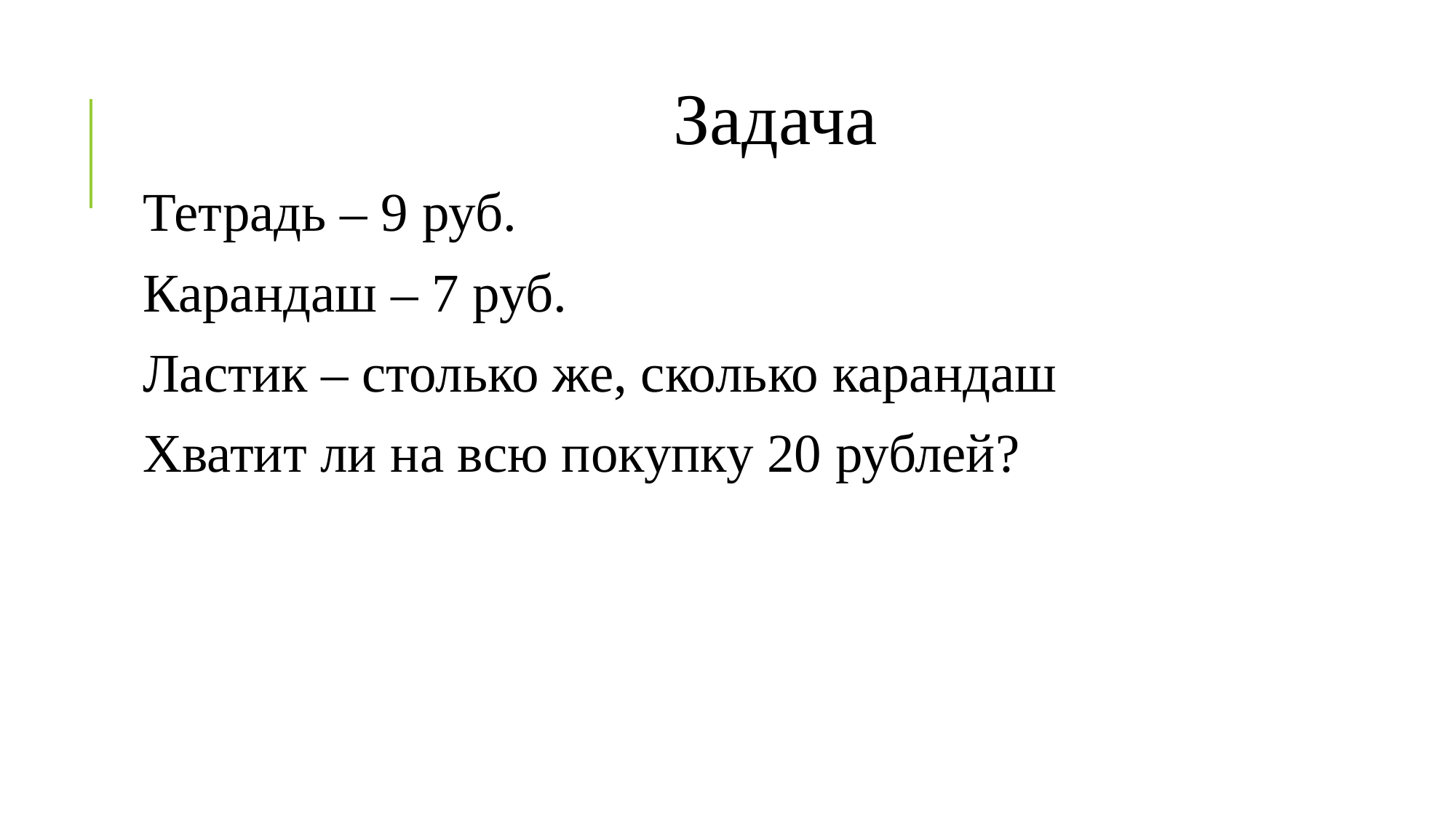

Задача
Тетрадь – 9 руб.
Карандаш – 7 руб.
Ластик – столько же, сколько карандаш
Хватит ли на всю покупку 20 рублей?